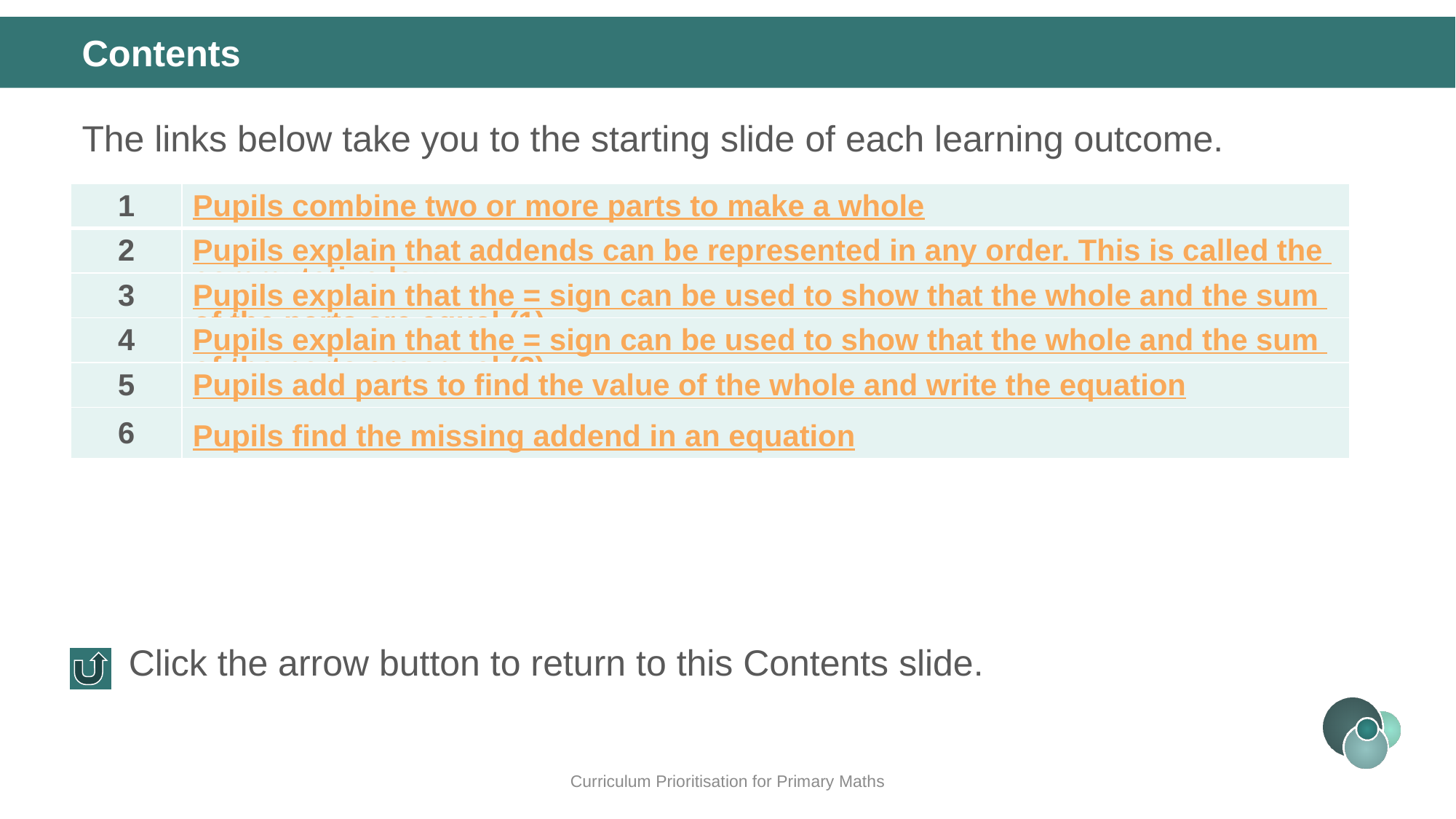

Contents
The links below take you to the starting slide of each learning outcome.
| 1 | Pupils combine two or more parts to make a whole |
| --- | --- |
| 2 | Pupils explain that addends can be represented in any order. This is called the commutative law. |
| 3 | Pupils explain that the = sign can be used to show that the whole and the sum of the parts are equal (1) |
| 4 | Pupils explain that the = sign can be used to show that the whole and the sum of the parts are equal (2) |
| 5 | Pupils add parts to find the value of the whole and write the equation |
| 6 | Pupils find the missing addend in an equation |
Click the arrow button to return to this Contents slide.

Curriculum Prioritisation for Primary Maths